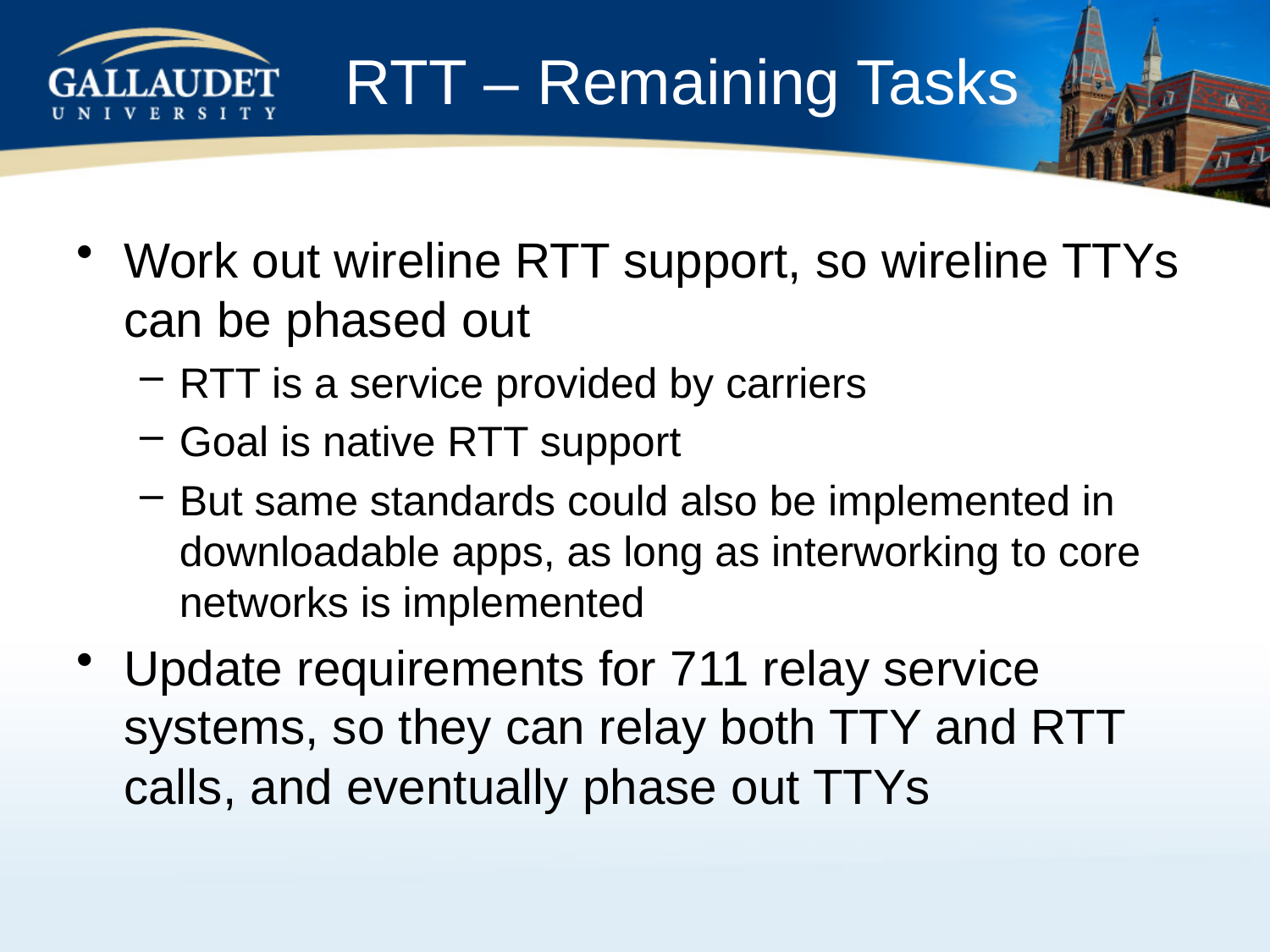

# RTT – Remaining Tasks
Work out wireline RTT support, so wireline TTYs can be phased out
RTT is a service provided by carriers
Goal is native RTT support
But same standards could also be implemented in downloadable apps, as long as interworking to core networks is implemented
Update requirements for 711 relay service systems, so they can relay both TTY and RTT calls, and eventually phase out TTYs